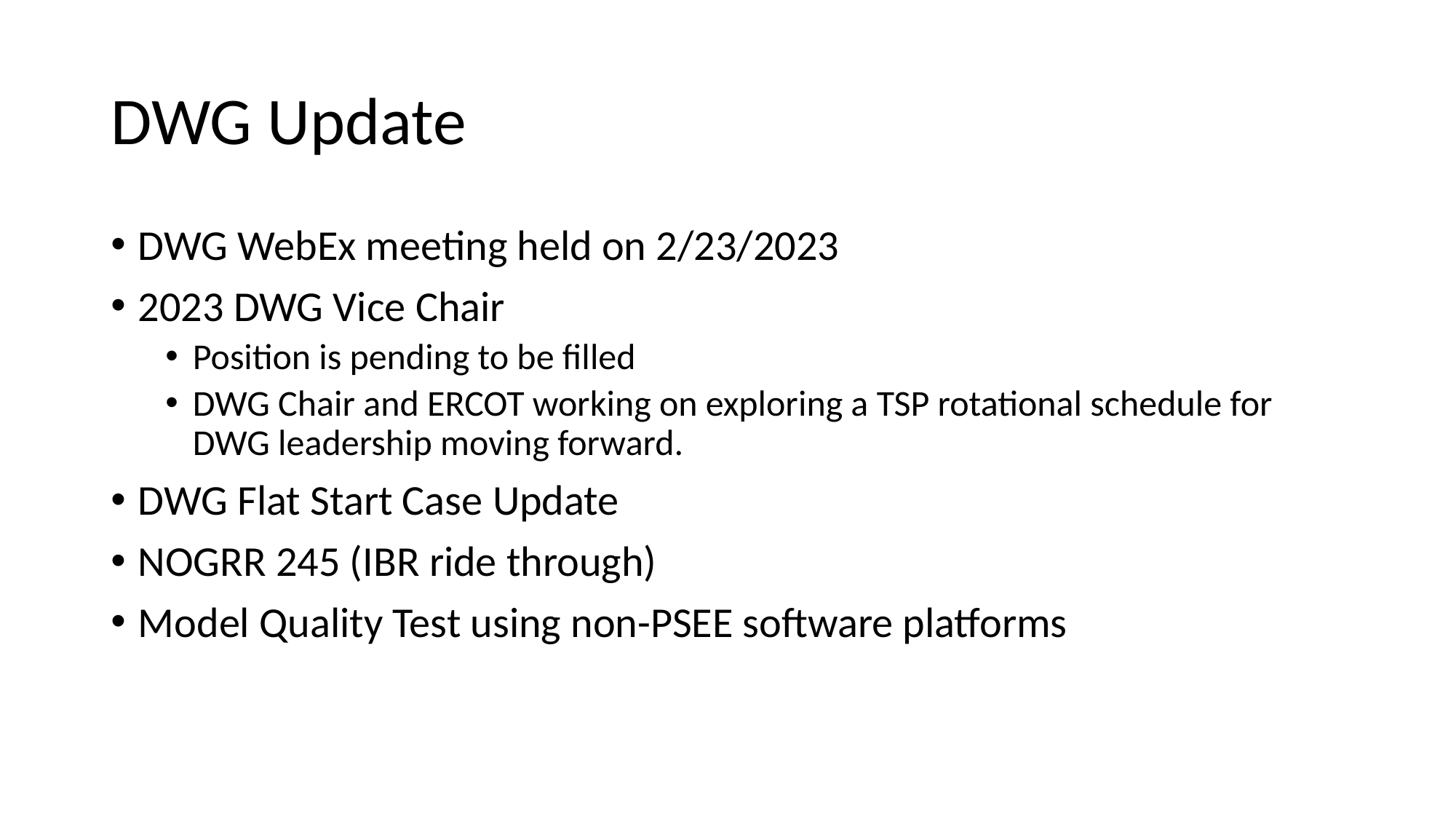

# DWG Update
DWG WebEx meeting held on 2/23/2023
2023 DWG Vice Chair
Position is pending to be filled
DWG Chair and ERCOT working on exploring a TSP rotational schedule for DWG leadership moving forward.
DWG Flat Start Case Update
NOGRR 245 (IBR ride through)
Model Quality Test using non-PSEE software platforms